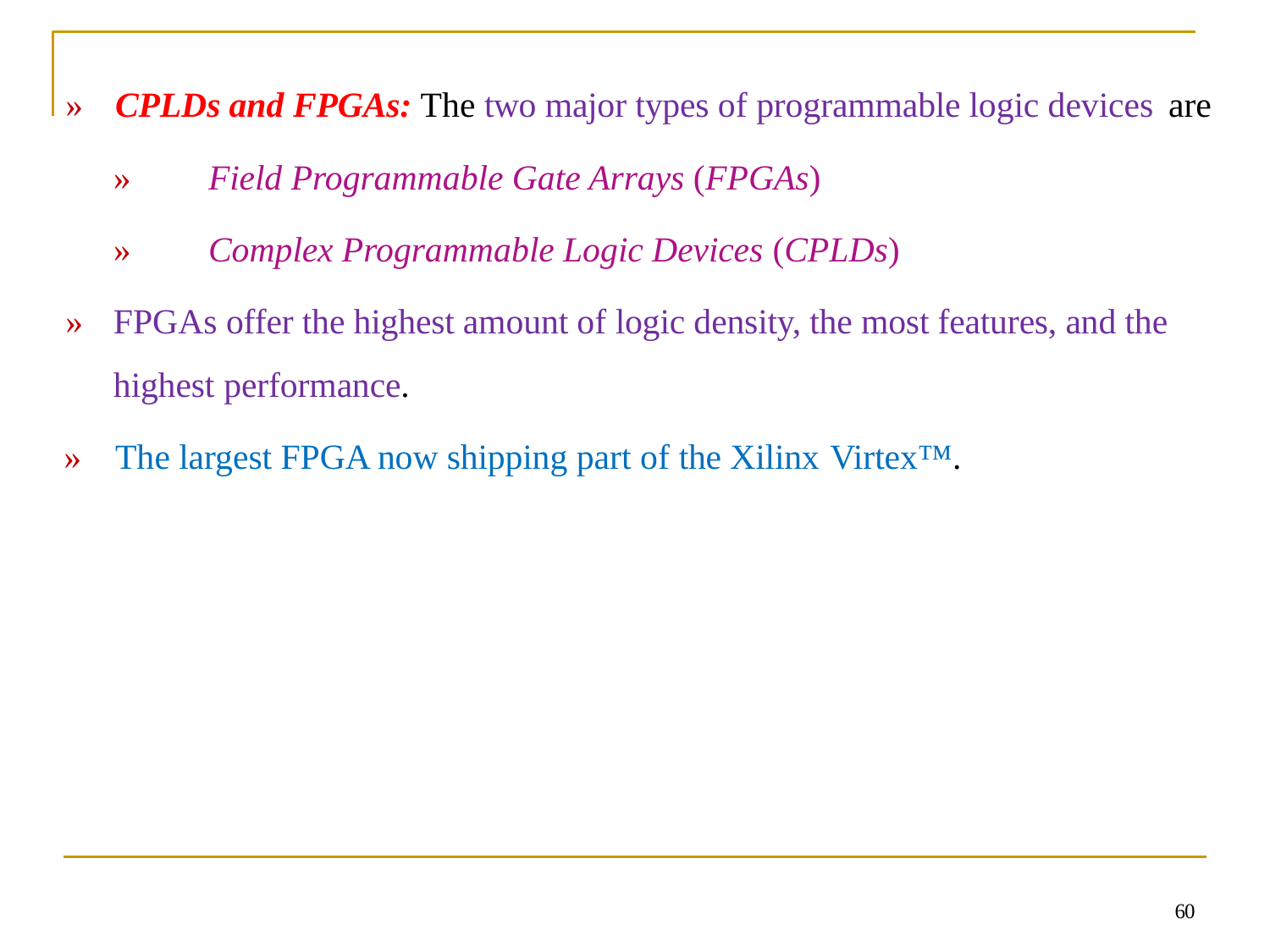

»	CPLDs and FPGAs: The two major types of programmable logic devices are
»	Field Programmable Gate Arrays (FPGAs)
»	Complex Programmable Logic Devices (CPLDs)
»	FPGAs offer the highest amount of logic density, the most features, and the  highest performance.
»	The largest FPGA now shipping part of the Xilinx Virtex™.
60